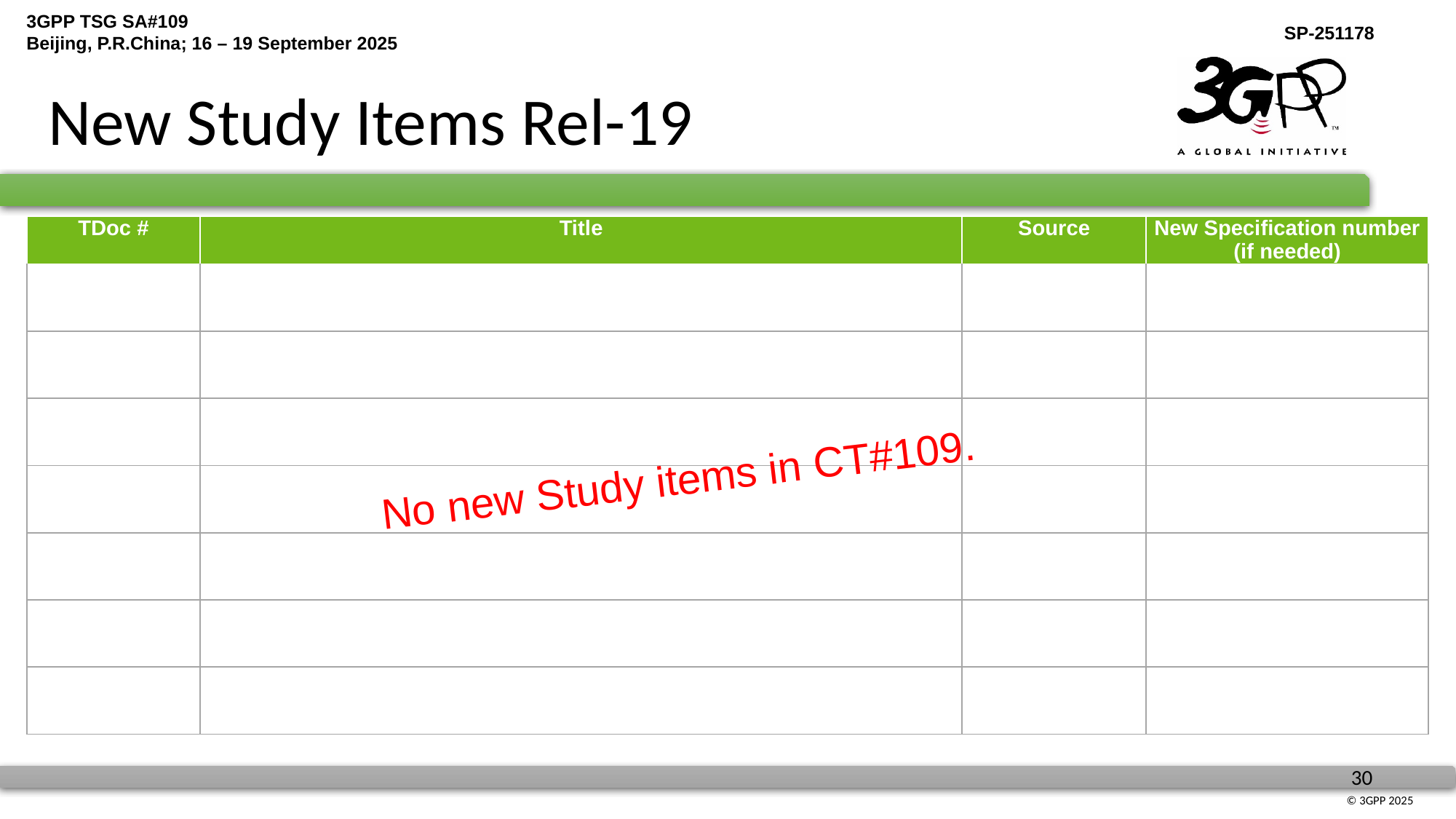

# New Study Items Rel-19
| TDoc # | Title | Source | New Specification number (if needed) |
| --- | --- | --- | --- |
|  |  |  |  |
|  |  |  |  |
|  |  |  |  |
|  |  |  |  |
|  |  |  |  |
|  |  |  |  |
|  |  |  |  |
No new Study items in CT#109.